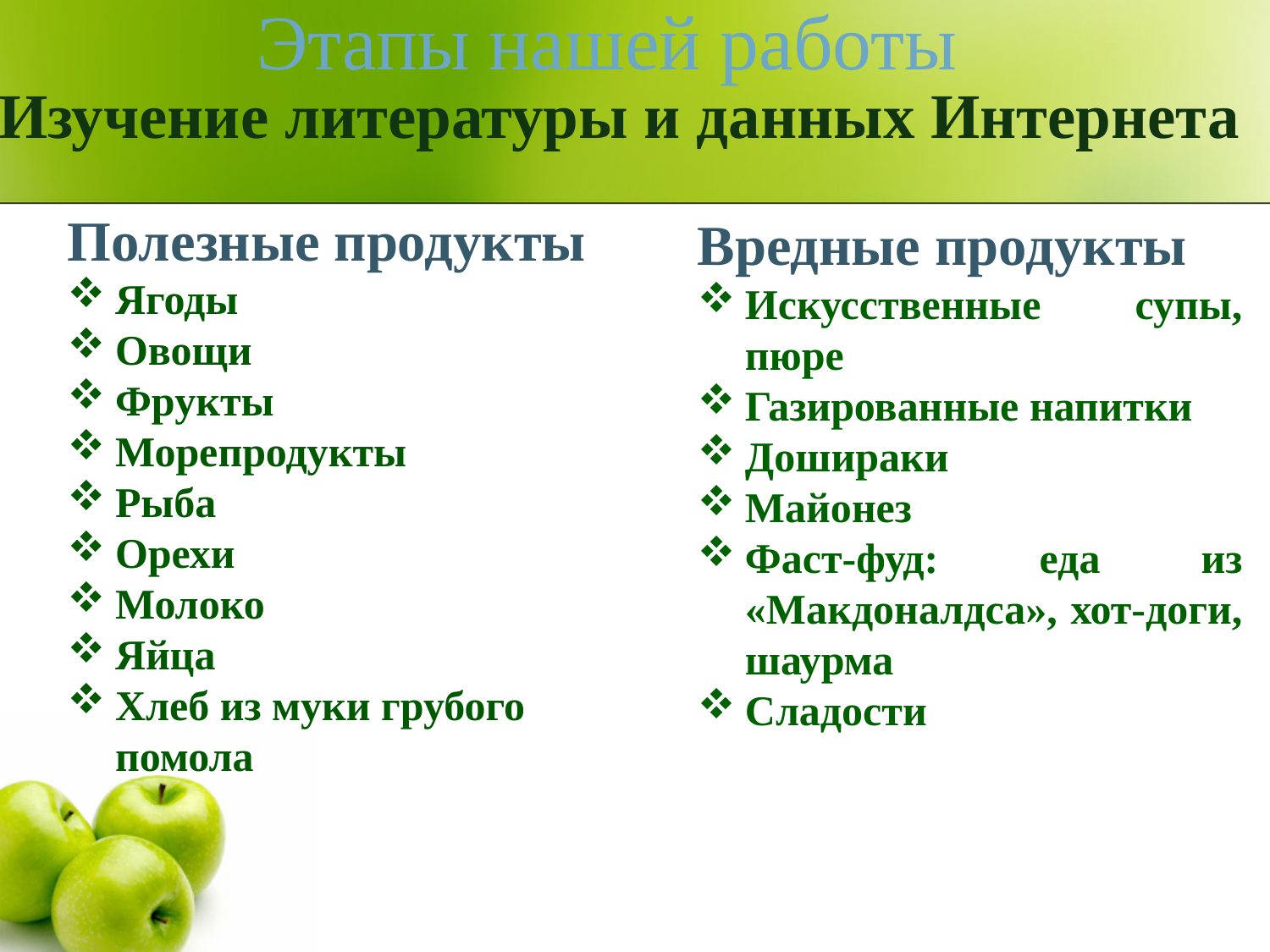

Этапы нашей работы
Изучение литературы и данных Интернета
Полезные продукты
Ягоды
Овощи
Фрукты
Морепродукты
Рыба
Орехи
Молоко
Яйца
Хлеб из муки грубого помола
Вредные продукты
Искусственные супы, пюре
Газированные напитки
Дошираки
Майонез
Фаст-фуд: еда из «Макдоналдса», хот-доги, шаурма
Сладости